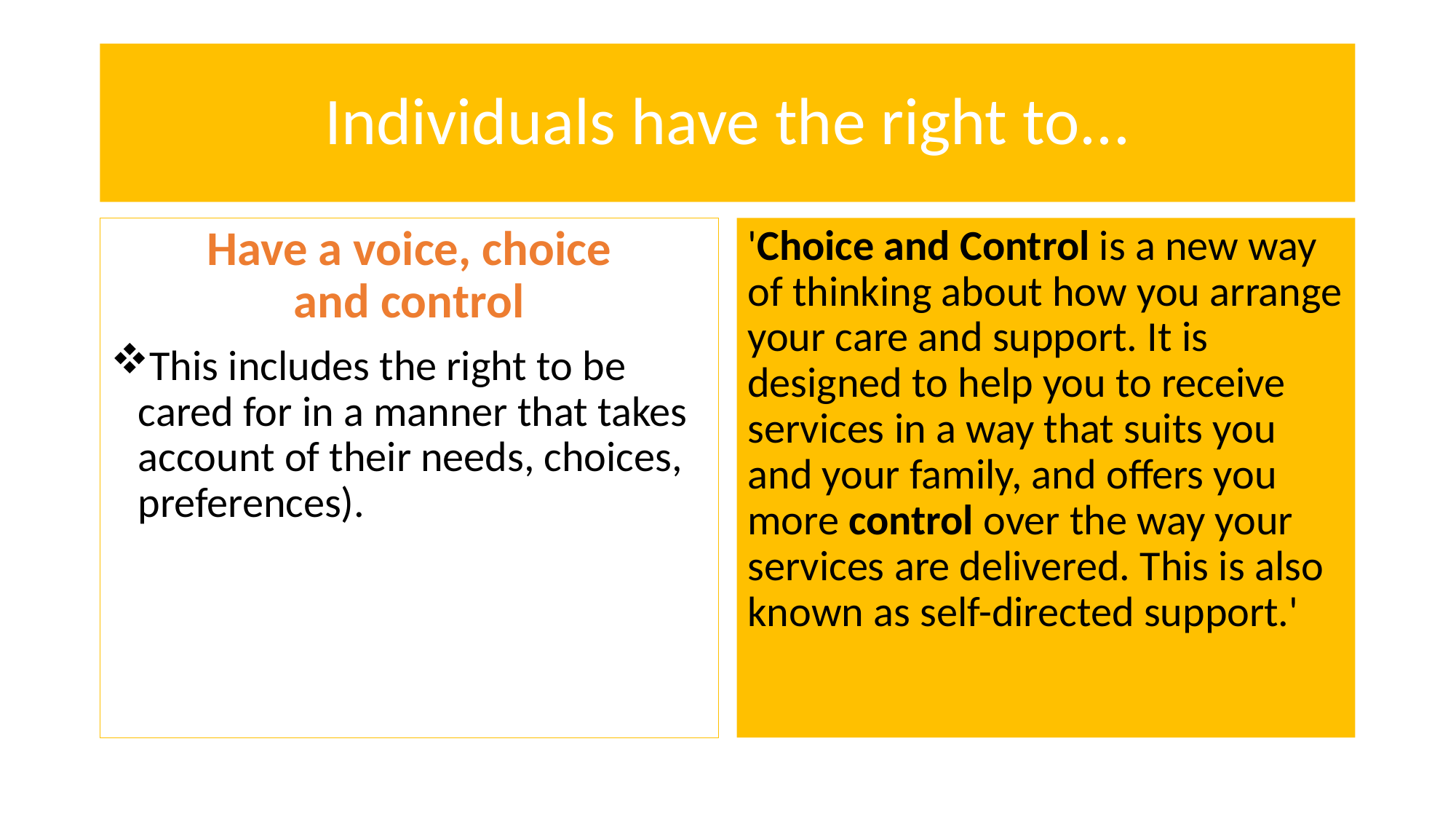

# Individuals have the right to...
Have a voice, choice and control
This includes the right to be cared for in a manner that takes account of their needs, choices, preferences).

'Choice and Control is a new way of thinking about how you arrange your care and support. It is designed to help you to receive services in a way that suits you and your family, and offers you more control over the way your services are delivered. This is also known as self-directed support.'